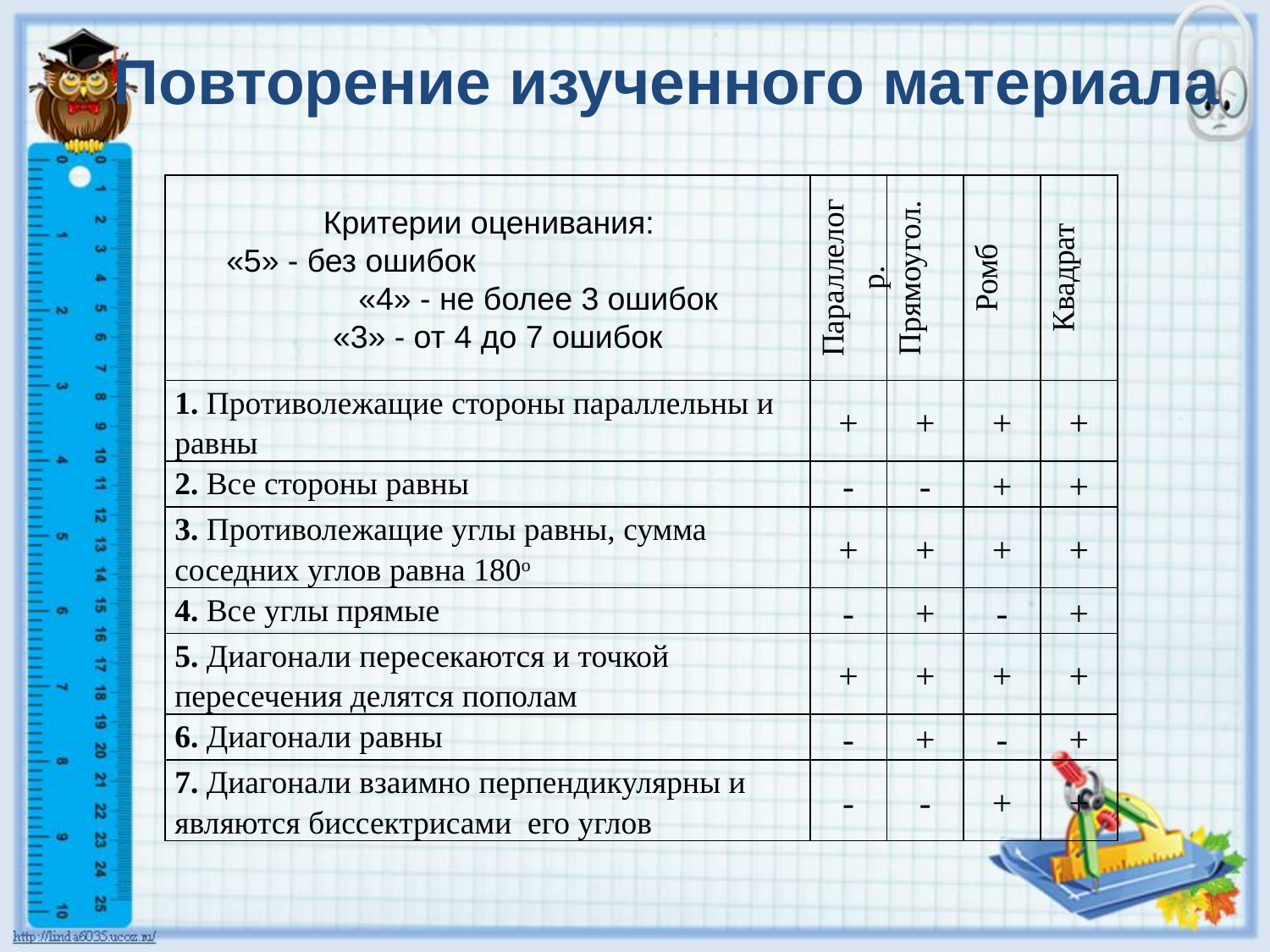

# Повторение изученного материала
|  | Параллелогр. | Прямоугол. | Ромб | Квадрат |
| --- | --- | --- | --- | --- |
| 1. Противолежащие стороны параллельны и равны | + | + | + | + |
| 2. Все стороны равны | - | - | + | + |
| 3. Противолежащие углы равны, сумма соседних углов равна 180о | + | + | + | + |
| 4. Все углы прямые | - | + | - | + |
| 5. Диагонали пересекаются и точкой пересечения делятся пополам | + | + | + | + |
| 6. Диагонали равны | - | + | - | + |
| 7. Диагонали взаимно перпендикулярны и являются биссектрисами его углов | - | - | + | + |
Критерии оценивания:
«5» - без ошибок                                             «4» - не более 3 ошибок
«3» - от 4 до 7 ошибок